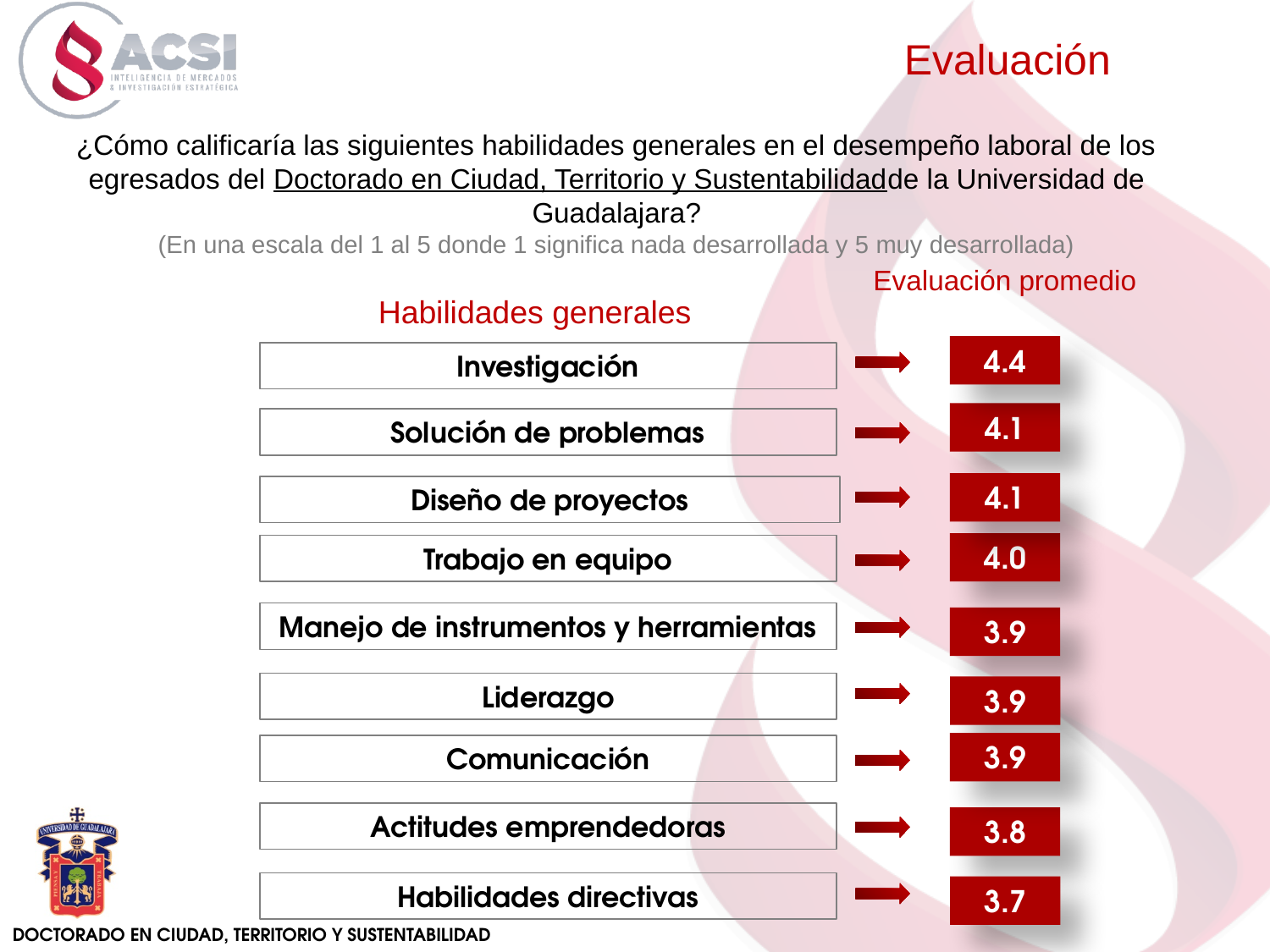

Evaluación
¿Cómo calificaría las siguientes habilidades generales en el desempeño laboral de los egresados del Doctorado en Ciudad, Territorio y Sustentabilidadde la Universidad de Guadalajara?
(En una escala del 1 al 5 donde 1 significa nada desarrollada y 5 muy desarrollada)
Evaluación promedio
Habilidades generales
4.4
Investigación

4.1
Solución de problemas

4.1
Diseño de proyectos

4.0
Trabajo en equipo

Manejo de instrumentos y herramientas
3.9

Liderazgo
3.9

3.9
Comunicación

Actitudes emprendedoras
3.8

Habilidades directivas
3.7